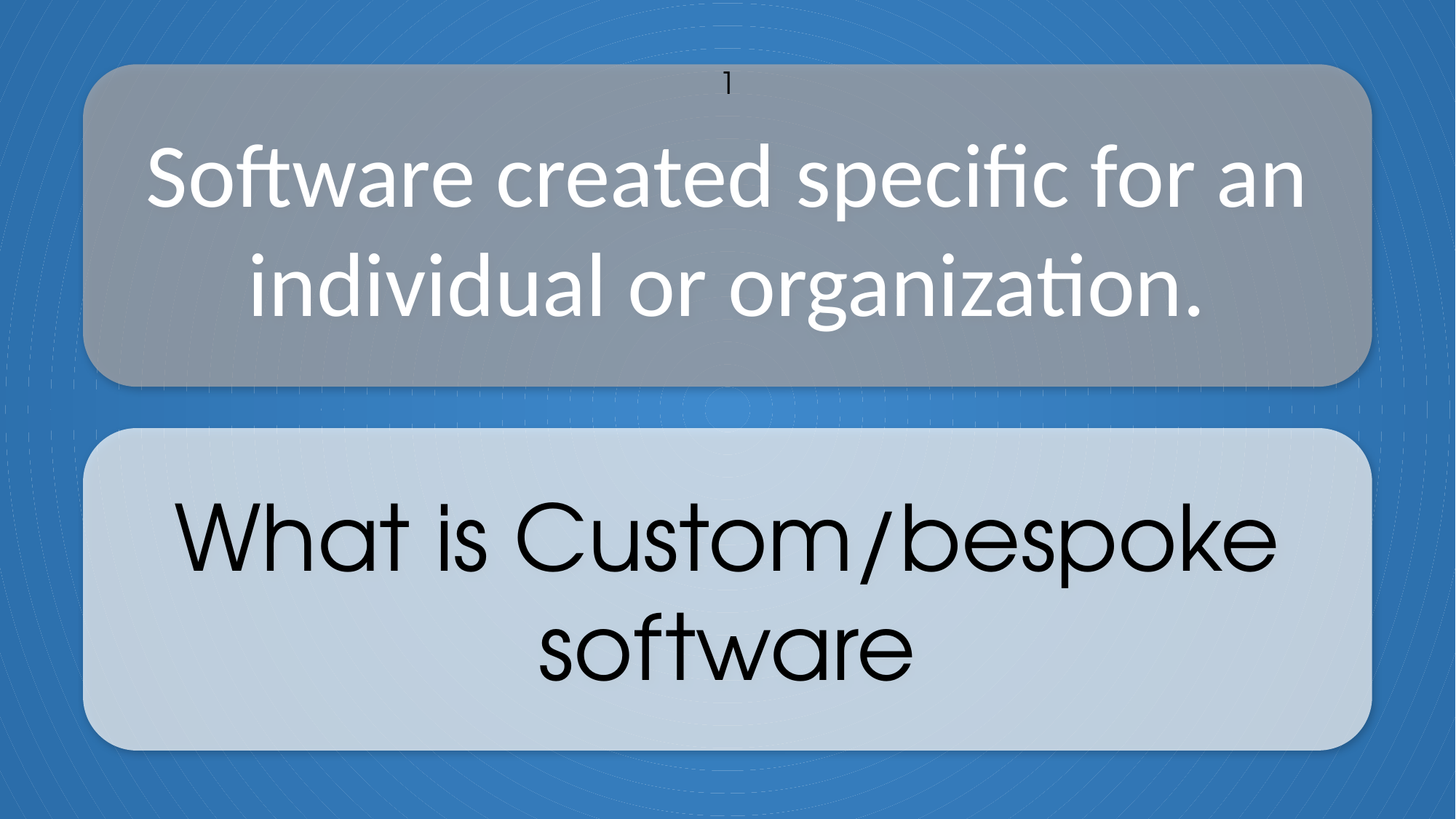

Software created specific for an individual or organization.
1
What is Custom/bespoke software